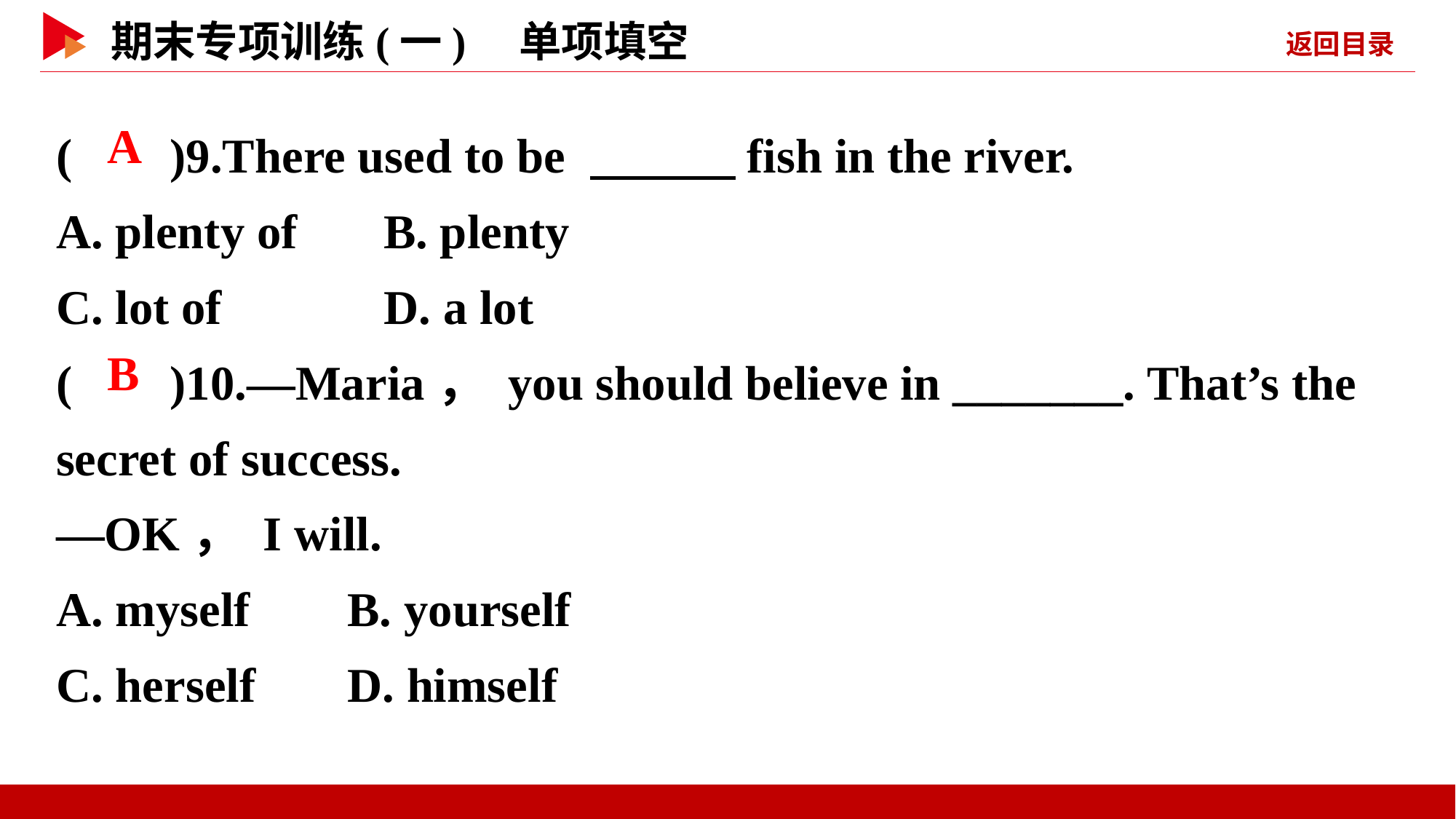

(        )9.There used to be 　　　fish in the river.
A. plenty of	B. plenty
C. lot of	         D. a lot
(        )10.—Maria， you should believe in _______. That’s the secret of success.
—OK， I will.
A. myself	      B. yourself
C. herself	      D. himself
   A
   B